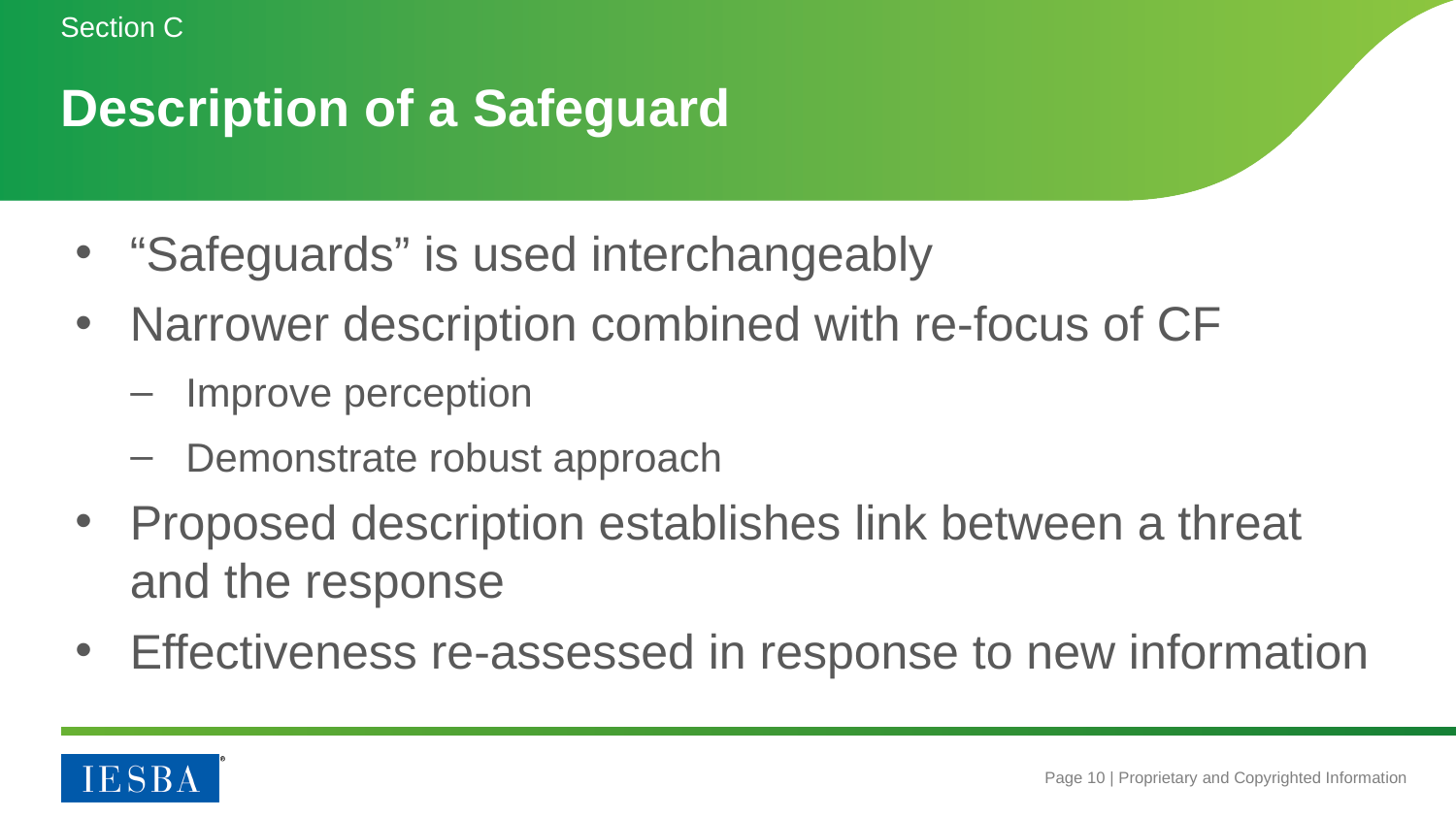

Section C
# Description of a Safeguard
“Safeguards” is used interchangeably
Narrower description combined with re-focus of CF
Improve perception
Demonstrate robust approach
Proposed description establishes link between a threat and the response
Effectiveness re-assessed in response to new information